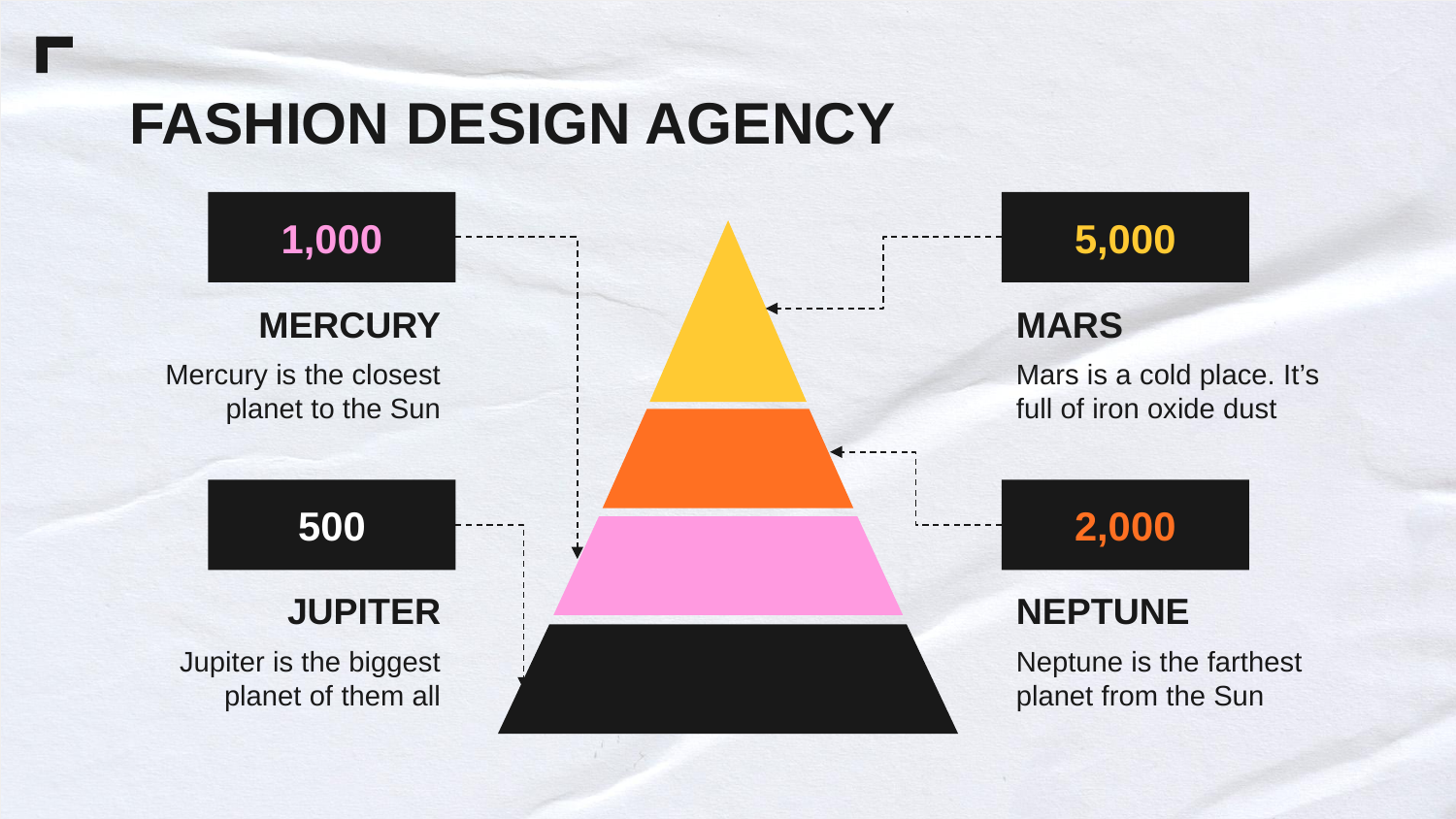

# FASHION DESIGN AGENCY
1,000
MERCURY
Mercury is the closest planet to the Sun
5,000
MARS
Mars is a cold place. It’s full of iron oxide dust

500
JUPITER
Jupiter is the biggest planet of them all
2,000
NEPTUNE
Neptune is the farthest planet from the Sun